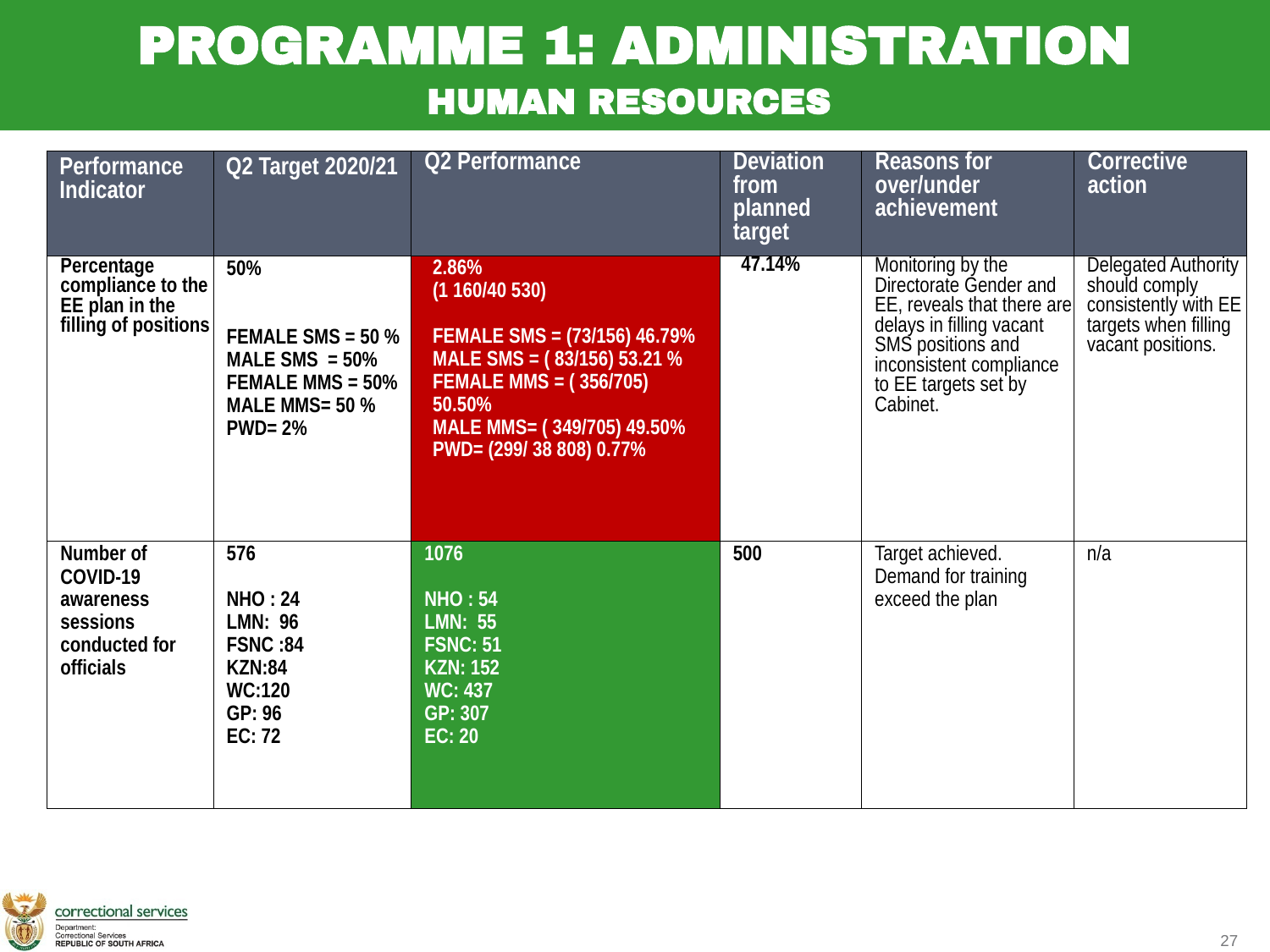

PROGRAMME 1: ADMINISTRATION
HUMAN RESOURCES
| Performance Indicator | Q2 Target 2020/21 | Q2 Performance | Deviation from planned target | Reasons for over/under achievement | Corrective action |
| --- | --- | --- | --- | --- | --- |
| Percentage compliance to the EE plan in the filling of positions | 50% FEMALE SMS = 50 % MALE SMS = 50% FEMALE MMS = 50% MALE MMS= 50 % PWD= 2% | 2.86% (1 160/40 530) FEMALE SMS = (73/156) 46.79% MALE SMS = ( 83/156) 53.21 % FEMALE MMS = ( 356/705) 50.50% MALE MMS= ( 349/705) 49.50% PWD= (299/ 38 808) 0.77% | 47.14% | Monitoring by the Directorate Gender and EE, reveals that there are delays in filling vacant SMS positions and inconsistent compliance to EE targets set by Cabinet. | Delegated Authority should comply consistently with EE targets when filling vacant positions. |
| Number of COVID-19 awareness sessions conducted for officials | 576 NHO : 24 LMN: 96 FSNC :84 KZN:84 WC:120 GP: 96 EC: 72 | 1076 NHO : 54 LMN: 55 FSNC: 51 KZN: 152 WC: 437 GP: 307 EC: 20 | 500 | Target achieved. Demand for training exceed the plan | n/a |